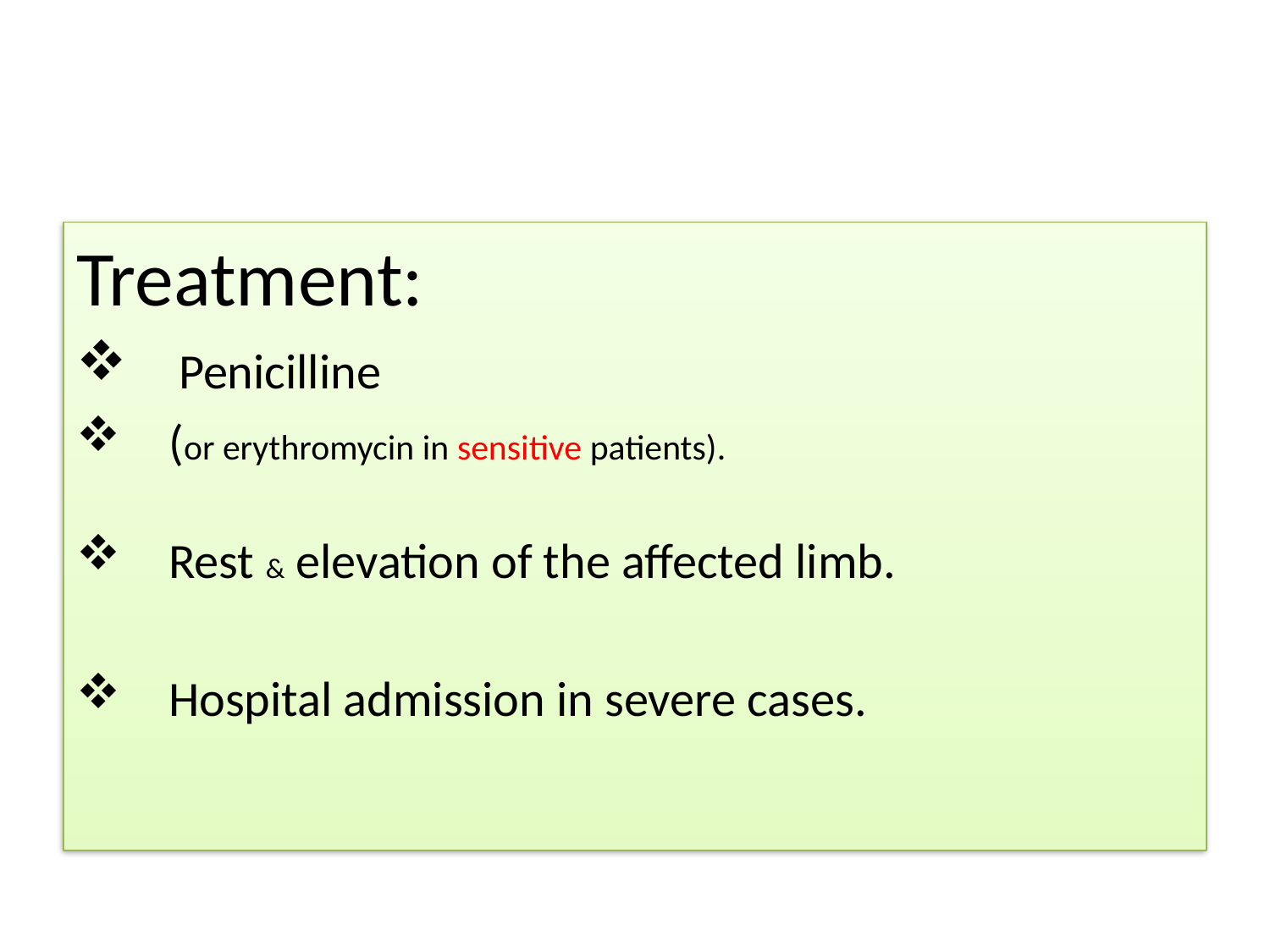

#
Treatment:
    Penicilline
    (or erythromycin in sensitive patients).

    Rest & elevation of the affected limb.

    Hospital admission in severe cases.